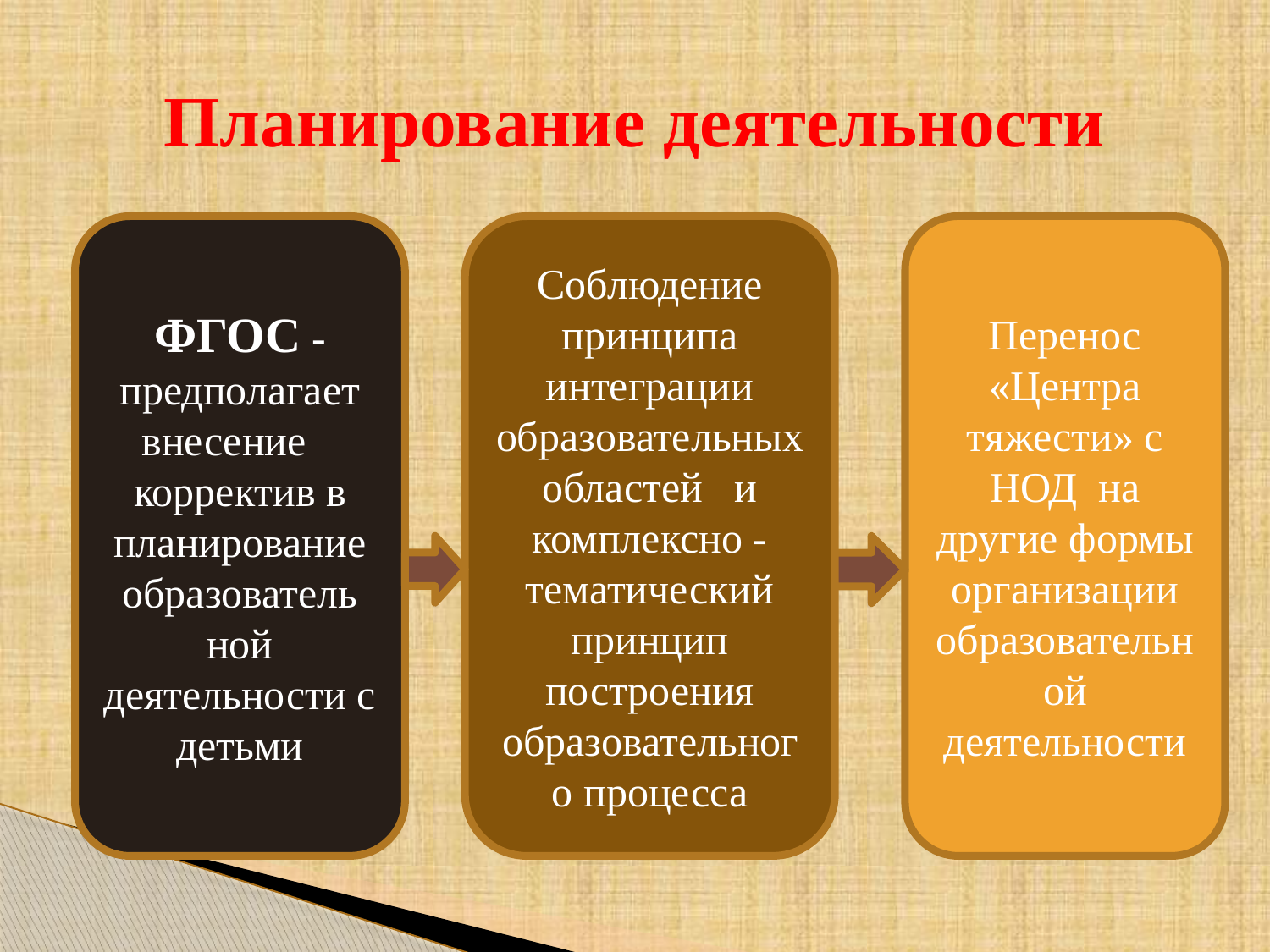

# Планирование деятельности
ФГОС - предполагает внесение    корректив в планирование образователь
ной деятельности с детьми
Соблюдение принципа интеграции образовательных областей   и комплексно - тематический принцип построения образовательного процесса
Перенос «Центра тяжести» с НОД  на другие формы организации образовательной деятельности